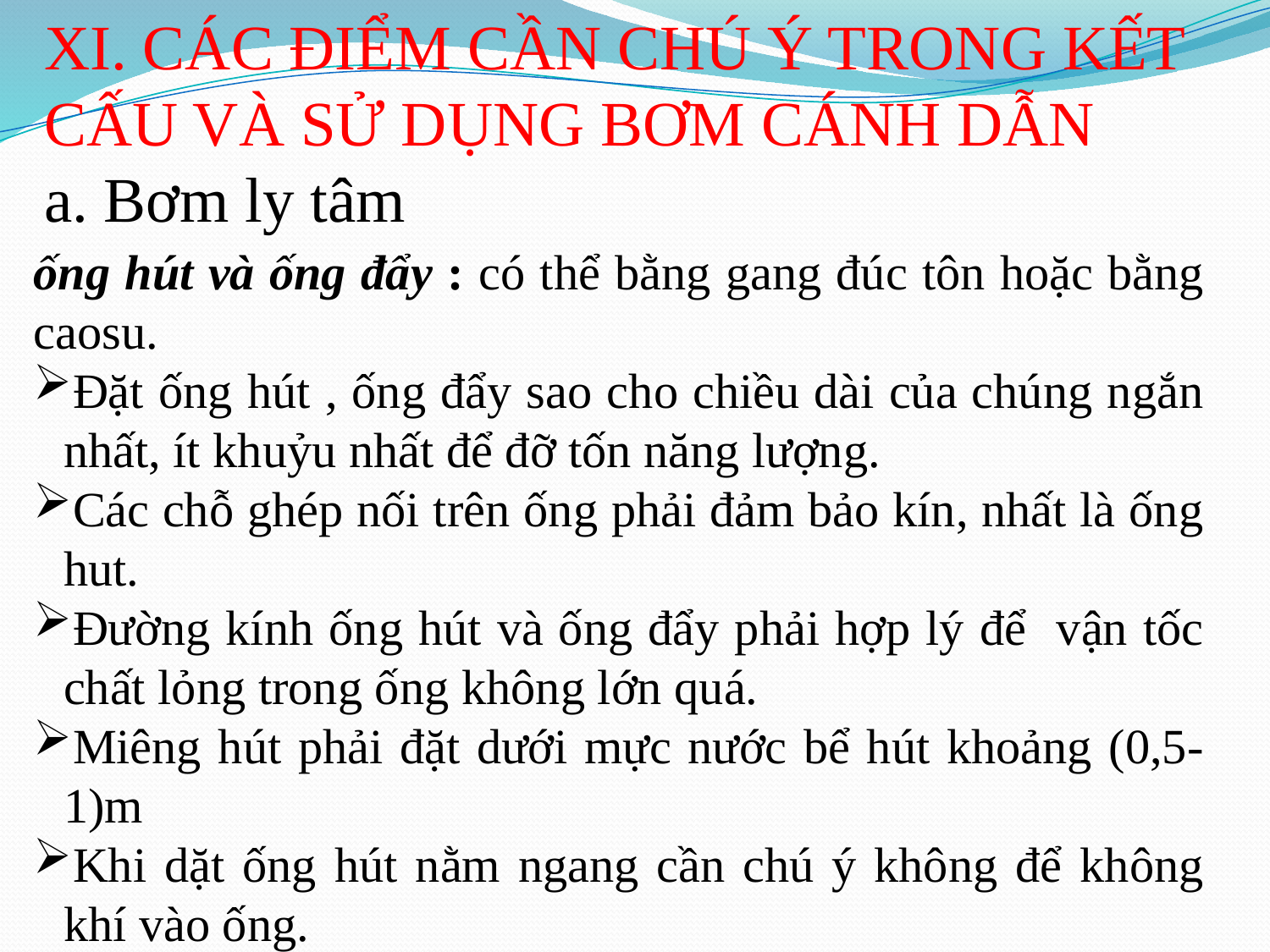

XI. CÁC ĐIỂM CẦN CHÚ Ý TRONG KẾT CẤU VÀ SỬ DỤNG BƠM CÁNH DẪN
a. Bơm ly tâm
ống hút và ống đẩy : có thể bằng gang đúc tôn hoặc bằng caosu.
Đặt ống hút , ống đẩy sao cho chiều dài của chúng ngắn nhất, ít khuỷu nhất để đỡ tốn năng lượng.
Các chỗ ghép nối trên ống phải đảm bảo kín, nhất là ống hut.
Đường kính ống hút và ống đẩy phải hợp lý để  vận tốc chất lỏng trong ống không lớn quá.
Miêng hút phải đặt dưới mực nước bể hút khoảng (0,5-1)m
Khi dặt ống hút nằm ngang cần chú ý không để không khí vào ống.